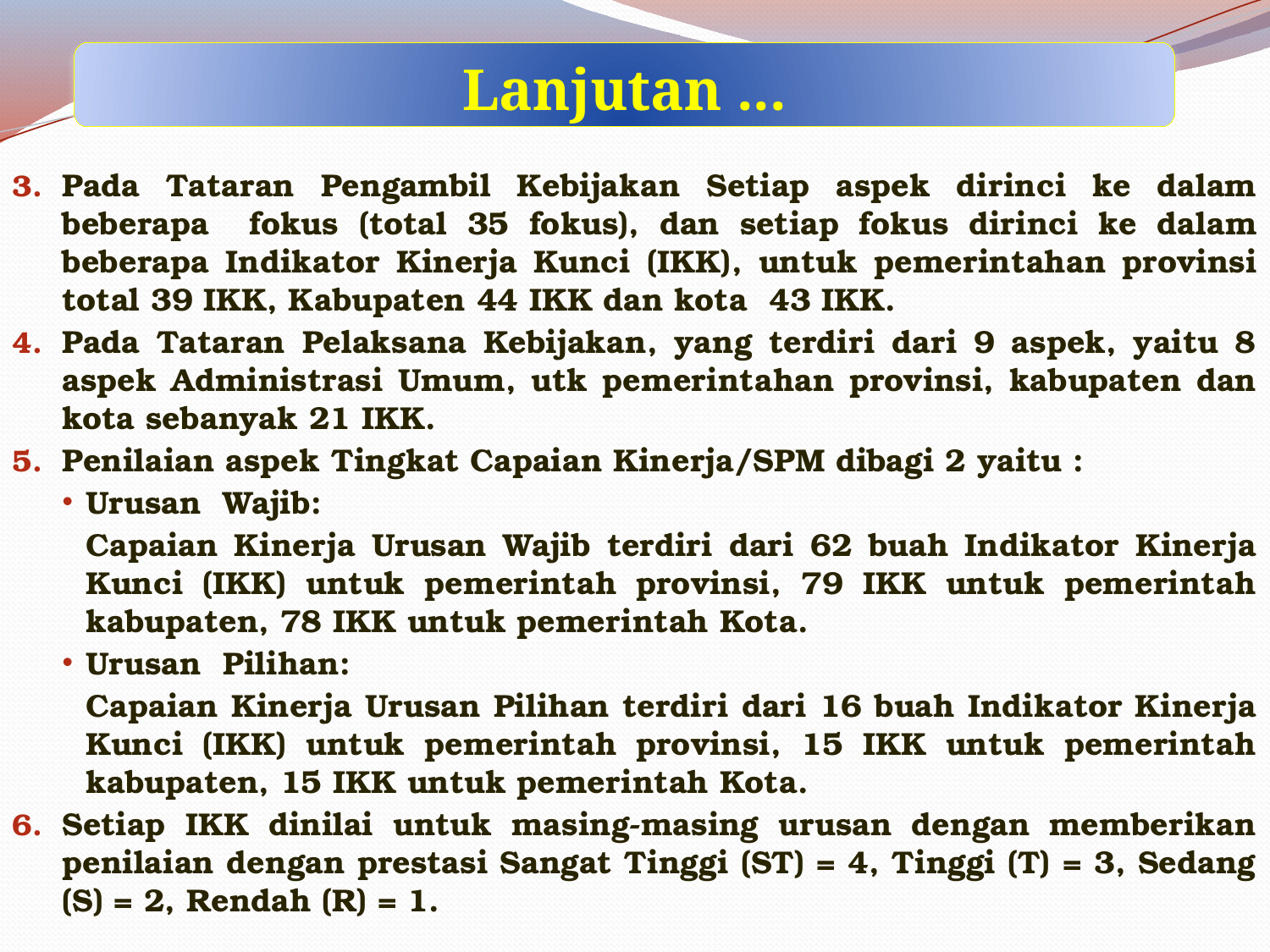

Lanjutan ...
Pada Tataran Pengambil Kebijakan Setiap aspek dirinci ke dalam beberapa  fokus (total 35 fokus), dan setiap fokus dirinci ke dalam beberapa Indikator Kinerja Kunci (IKK), untuk pemerintahan provinsi total 39 IKK, Kabupaten 44 IKK dan kota  43 IKK.
Pada Tataran Pelaksana Kebijakan, yang terdiri dari 9 aspek, yaitu 8 aspek Administrasi Umum, utk pemerintahan provinsi, kabupaten dan kota sebanyak 21 IKK.
Penilaian aspek Tingkat Capaian Kinerja/SPM dibagi 2 yaitu :
Urusan  Wajib:
Capaian Kinerja Urusan Wajib terdiri dari 62 buah Indikator Kinerja Kunci (IKK) untuk pemerintah provinsi, 79 IKK untuk pemerintah kabupaten, 78 IKK untuk pemerintah Kota.
Urusan  Pilihan:
	Capaian Kinerja Urusan Pilihan terdiri dari 16 buah Indikator Kinerja Kunci (IKK) untuk pemerintah provinsi, 15 IKK untuk pemerintah kabupaten, 15 IKK untuk pemerintah Kota.
Setiap IKK dinilai untuk masing-masing urusan dengan memberikan penilaian dengan prestasi Sangat Tinggi (ST) = 4, Tinggi (T) = 3, Sedang (S) = 2, Rendah (R) = 1.